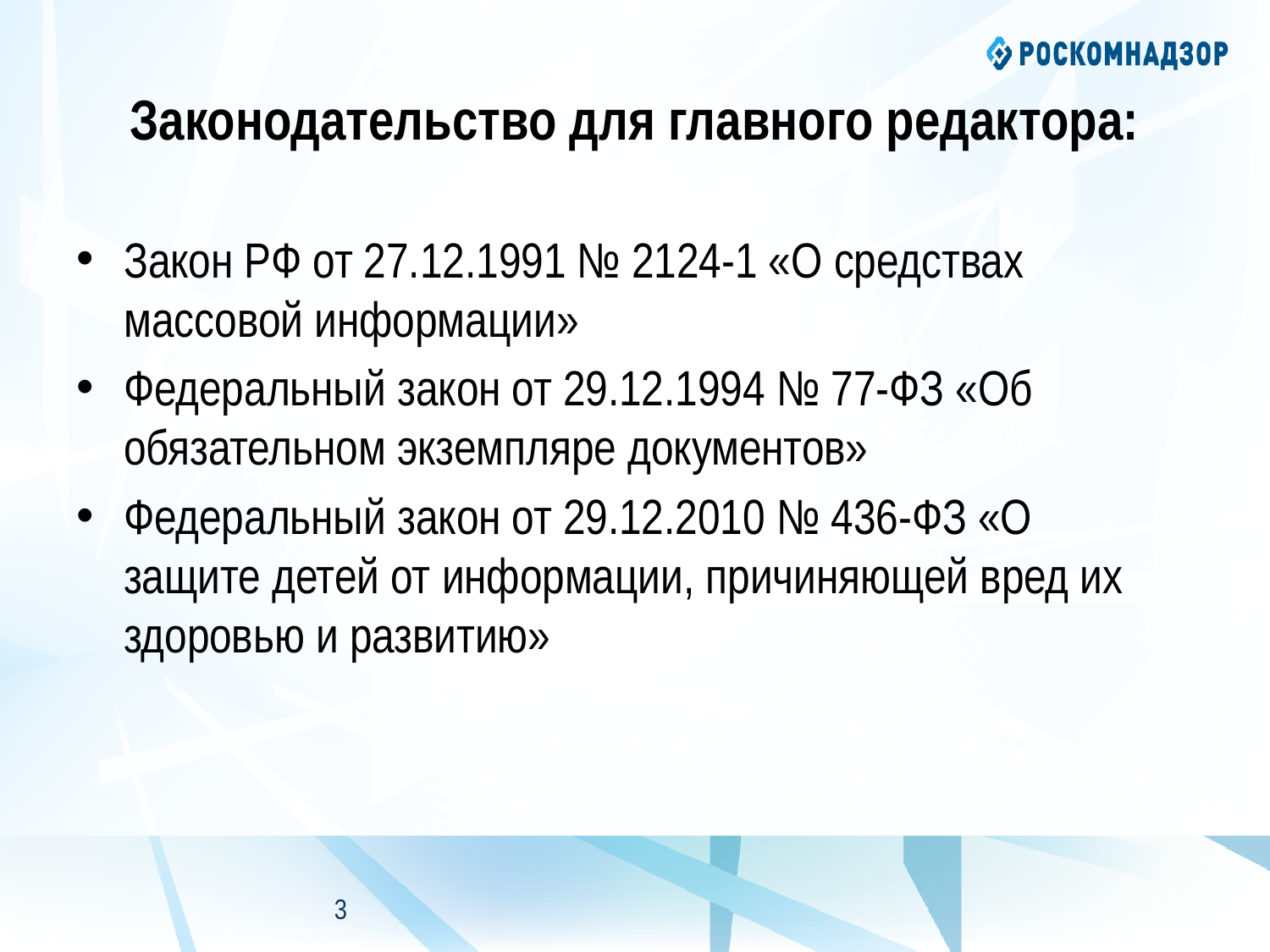

# Законодательство для главного редактора:
Закон РФ от 27.12.1991 № 2124-1 «О средствах массовой информации»
Федеральный закон от 29.12.1994 № 77-ФЗ «Об обязательном экземпляре документов»
Федеральный закон от 29.12.2010 № 436-ФЗ «О защите детей от информации, причиняющей вред их здоровью и развитию»

3